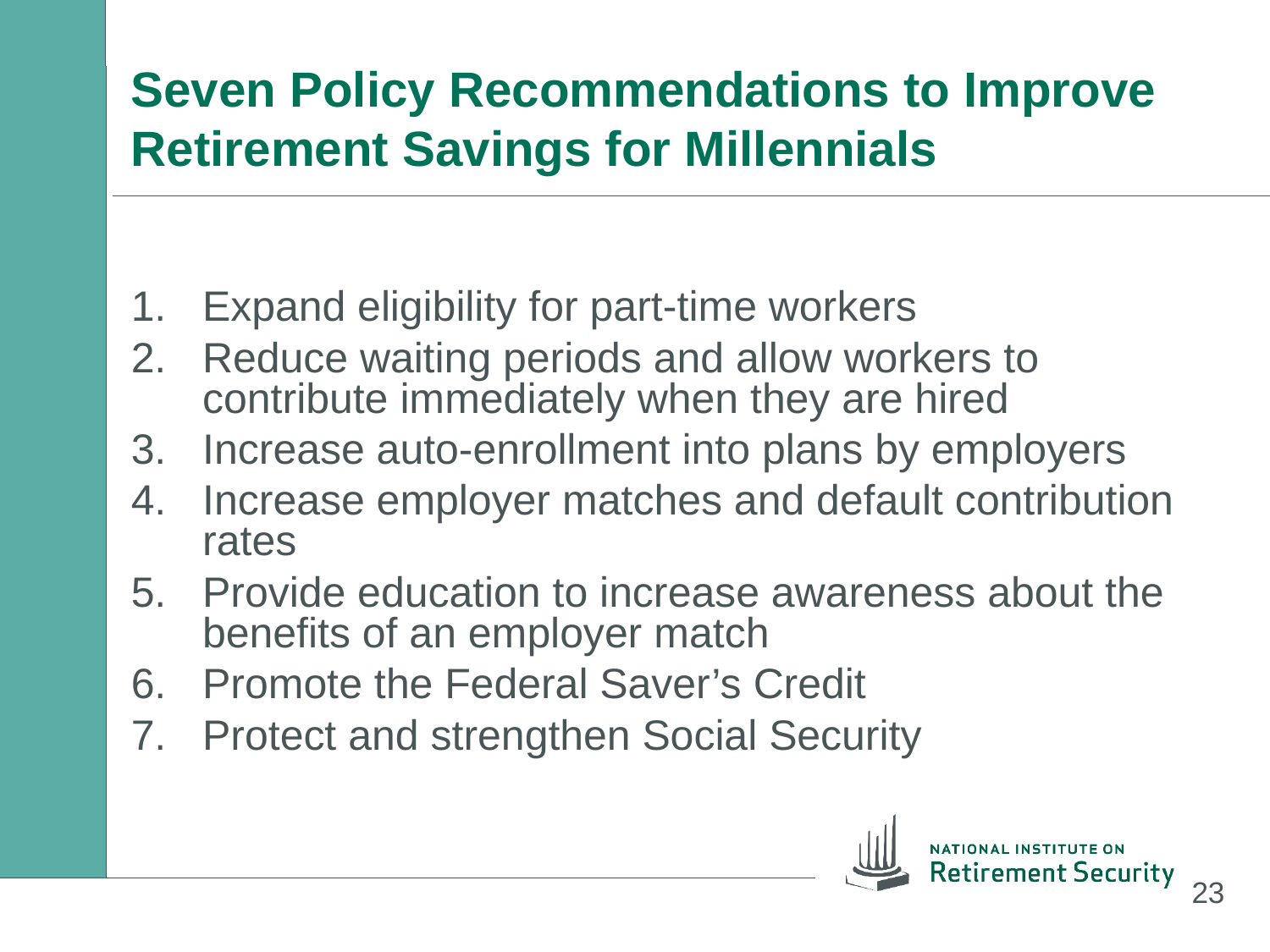

Seven Policy Recommendations to Improve Retirement Savings for Millennials

Expand eligibility for part-time workers
Reduce waiting periods and allow workers to contribute immediately when they are hired
Increase auto-enrollment into plans by employers
Increase employer matches and default contribution rates
Provide education to increase awareness about the benefits of an employer match
Promote the Federal Saver’s Credit
Protect and strengthen Social Security
23